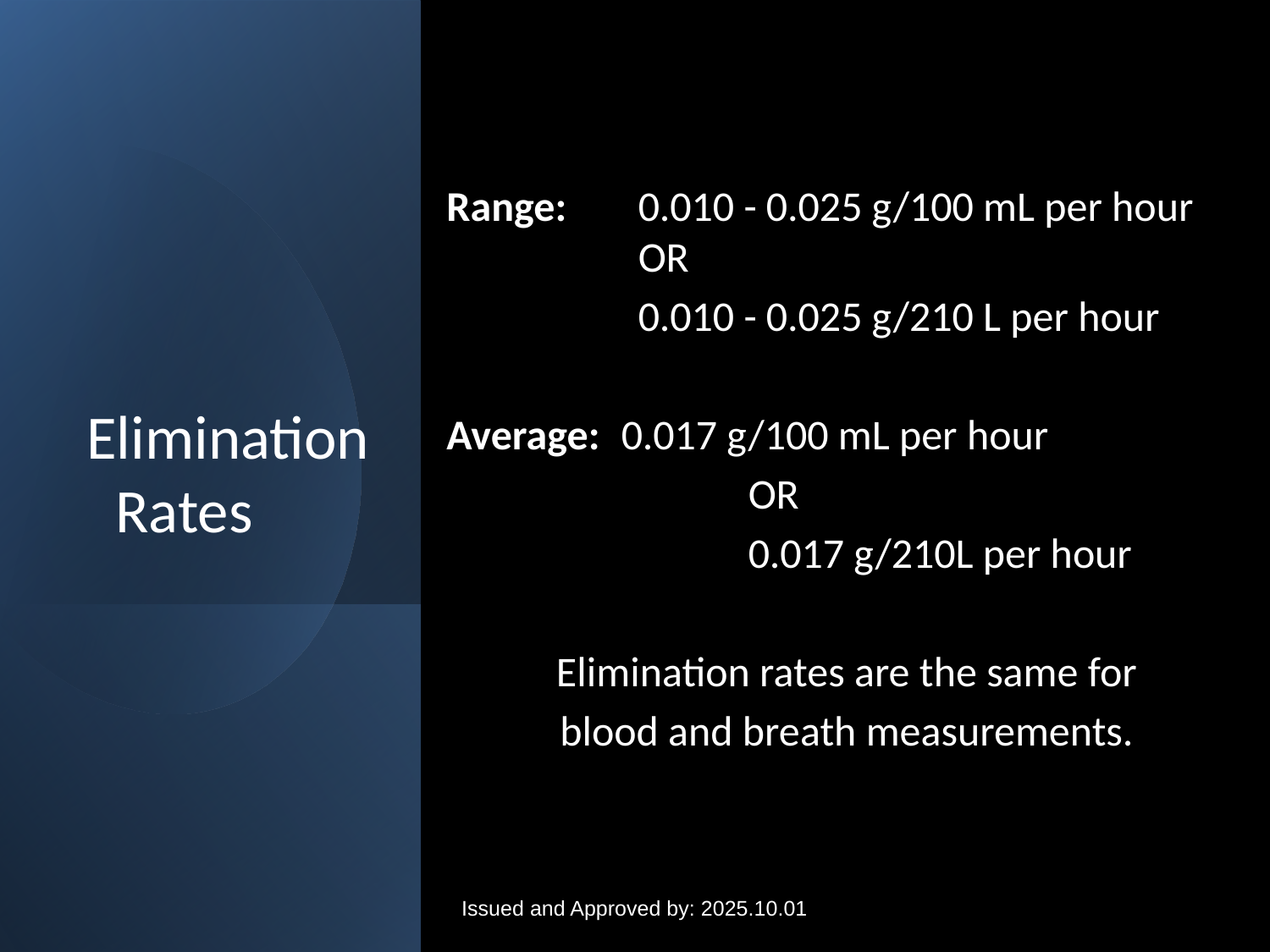

# Elimination Rates
Range: 	0.010 - 0.025 g/100 mL per hour OR
	0.010 - 0.025 g/210 L per hour

Average:	0.017 g/100 mL per hour
			OR
			0.017 g/210L per hour

Elimination rates are the same for
blood and breath measurements.

Issued and Approved by: 2025.10.01